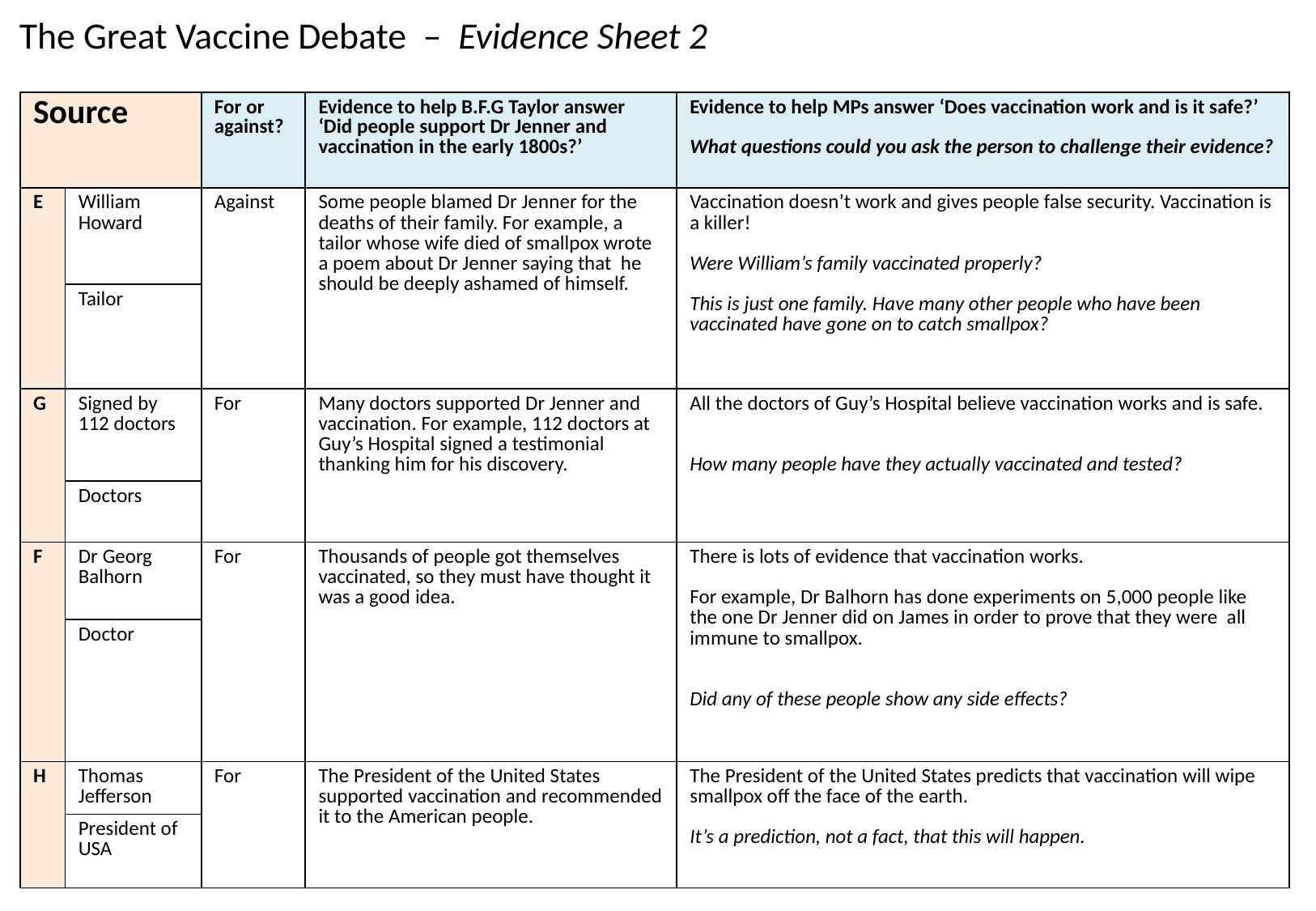

The Great Vaccine Debate  –  Evidence Sheet 2
| Source |  | For or against? | Evidence to help B.F.G Taylor answer ‘Did people support Dr Jenner and vaccination in the early 1800s?’ | Evidence to help MPs answer ‘Does vaccination work and is it safe?’ What questions could you ask the person to challenge their evidence? |
| --- | --- | --- | --- | --- |
| E | William Howard | Against | Some people blamed Dr Jenner for the deaths of their family. For example, a tailor whose wife died of smallpox wrote a poem about Dr Jenner saying that he should be deeply ashamed of himself. | Vaccination doesn’t work and gives people false security. Vaccination is a killer! Were William’s family vaccinated properly? This is just one family. Have many other people who have been vaccinated have gone on to catch smallpox? |
|  | Tailor |  |  |  |
| G | Signed by 112 doctors | For | Many doctors supported Dr Jenner and vaccination. For example, 112 doctors at Guy’s Hospital signed a testimonial thanking him for his discovery. | All the doctors of Guy’s Hospital believe vaccination works and is safe. How many people have they actually vaccinated and tested? |
|  | Doctors |  |  |  |
| F | Dr Georg Balhorn | For | Thousands of people got themselves vaccinated, so they must have thought it was a good idea. | There is lots of evidence that vaccination works. For example, Dr Balhorn has done experiments on 5,000 people like the one Dr Jenner did on James in order to prove that they were all immune to smallpox. Did any of these people show any side effects? |
|  | Doctor |  |  |  |
| H | Thomas Jefferson | For | The President of the United States supported vaccination and recommended it to the American people. | The President of the United States predicts that vaccination will wipe smallpox off the face of the earth. It’s a prediction, not a fact, that this will happen. |
|  | President of USA |  |  |  |